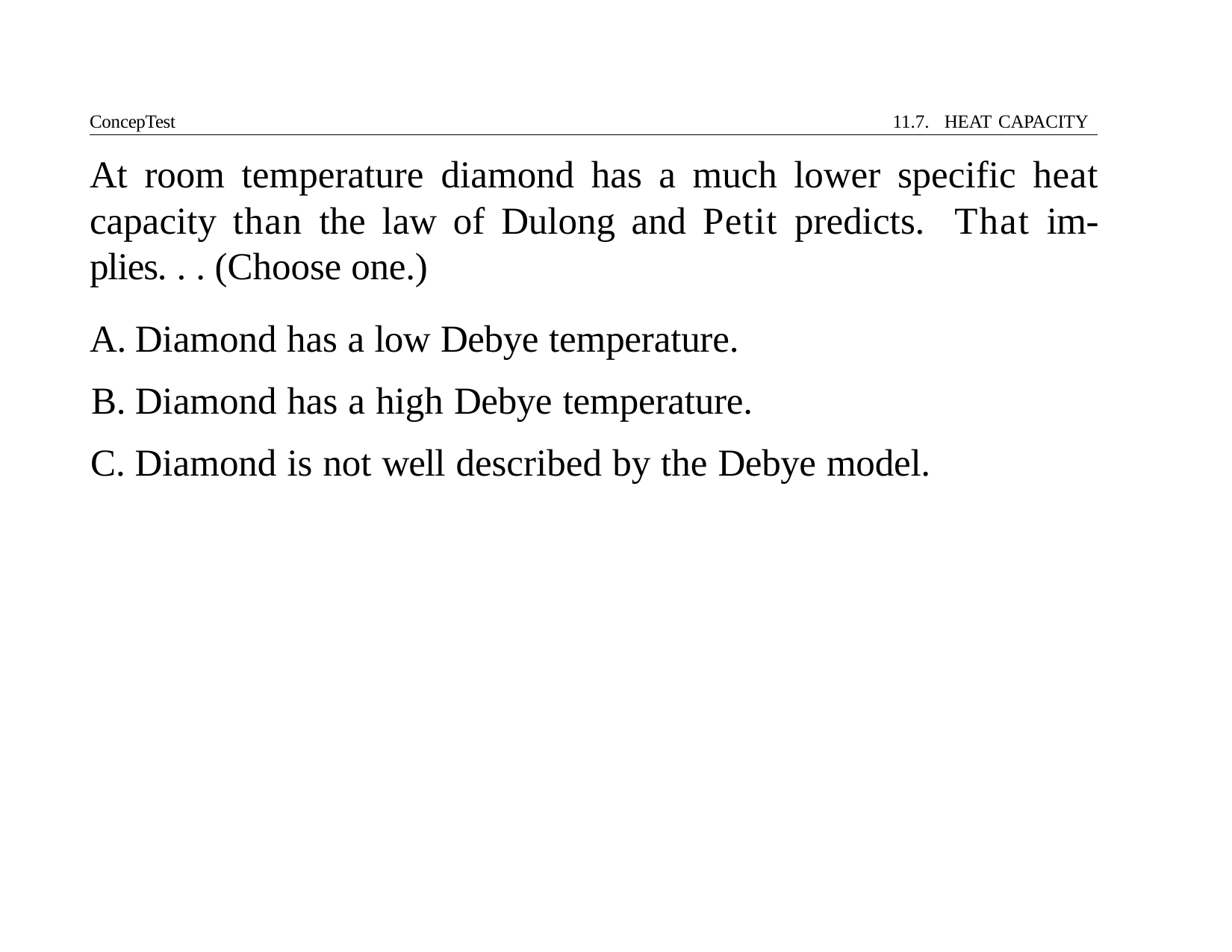

ConcepTest	11.7.  HEAT CAPACITY

# At room temperature diamond has a much lower specific heat capacity than the law of Dulong and Petit predicts.  That im- plies. . . (Choose one.)
Diamond has a low Debye temperature.
Diamond has a high Debye temperature.
Diamond is not well described by the Debye model.